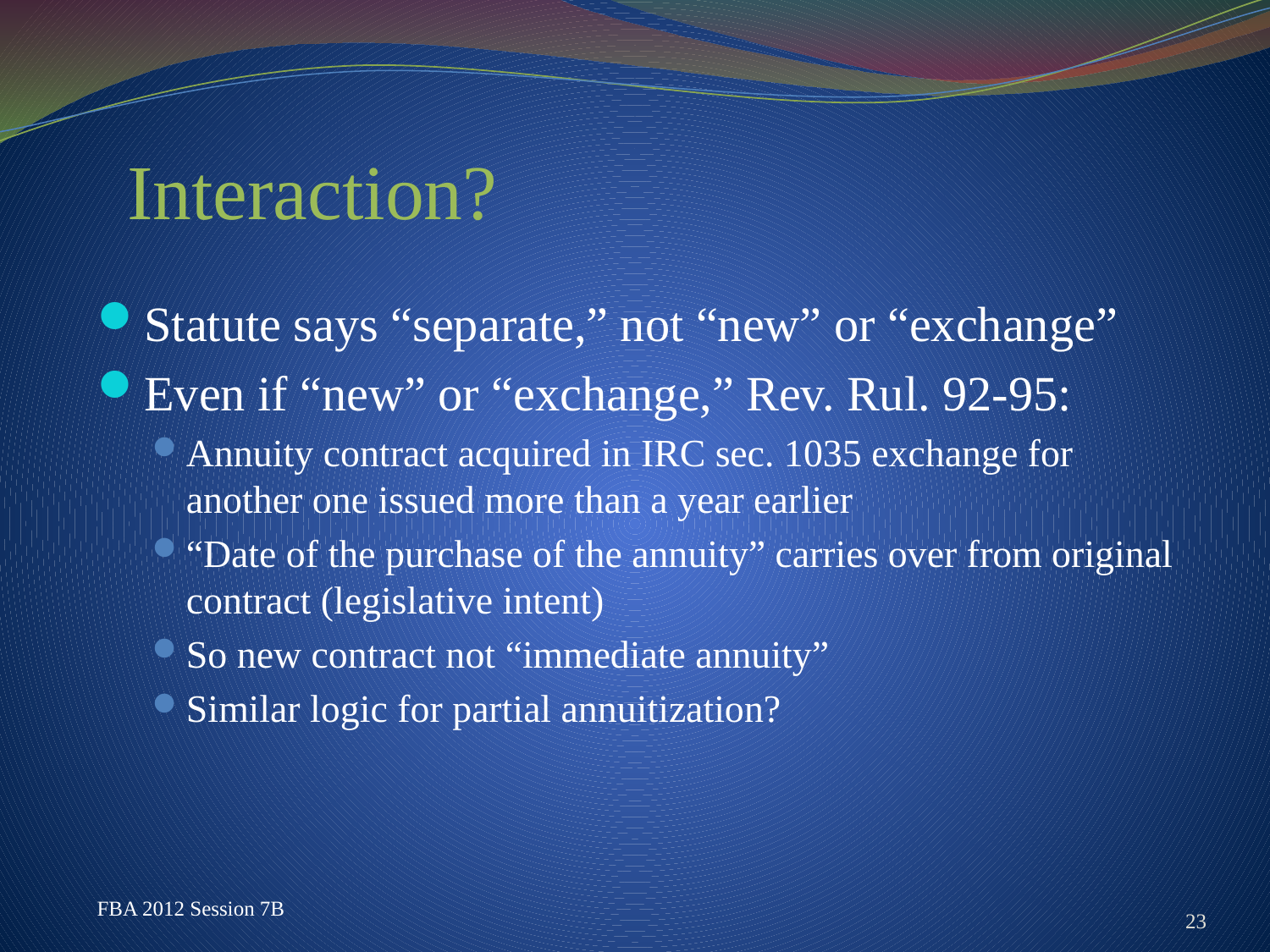

# Interaction?
Statute says “separate,” not “new” or “exchange”
Even if “new” or “exchange,” Rev. Rul. 92-95:
Annuity contract acquired in IRC sec. 1035 exchange for another one issued more than a year earlier
“Date of the purchase of the annuity” carries over from original contract (legislative intent)
So new contract not “immediate annuity”
Similar logic for partial annuitization?
23
FBA 2012 Session 7B